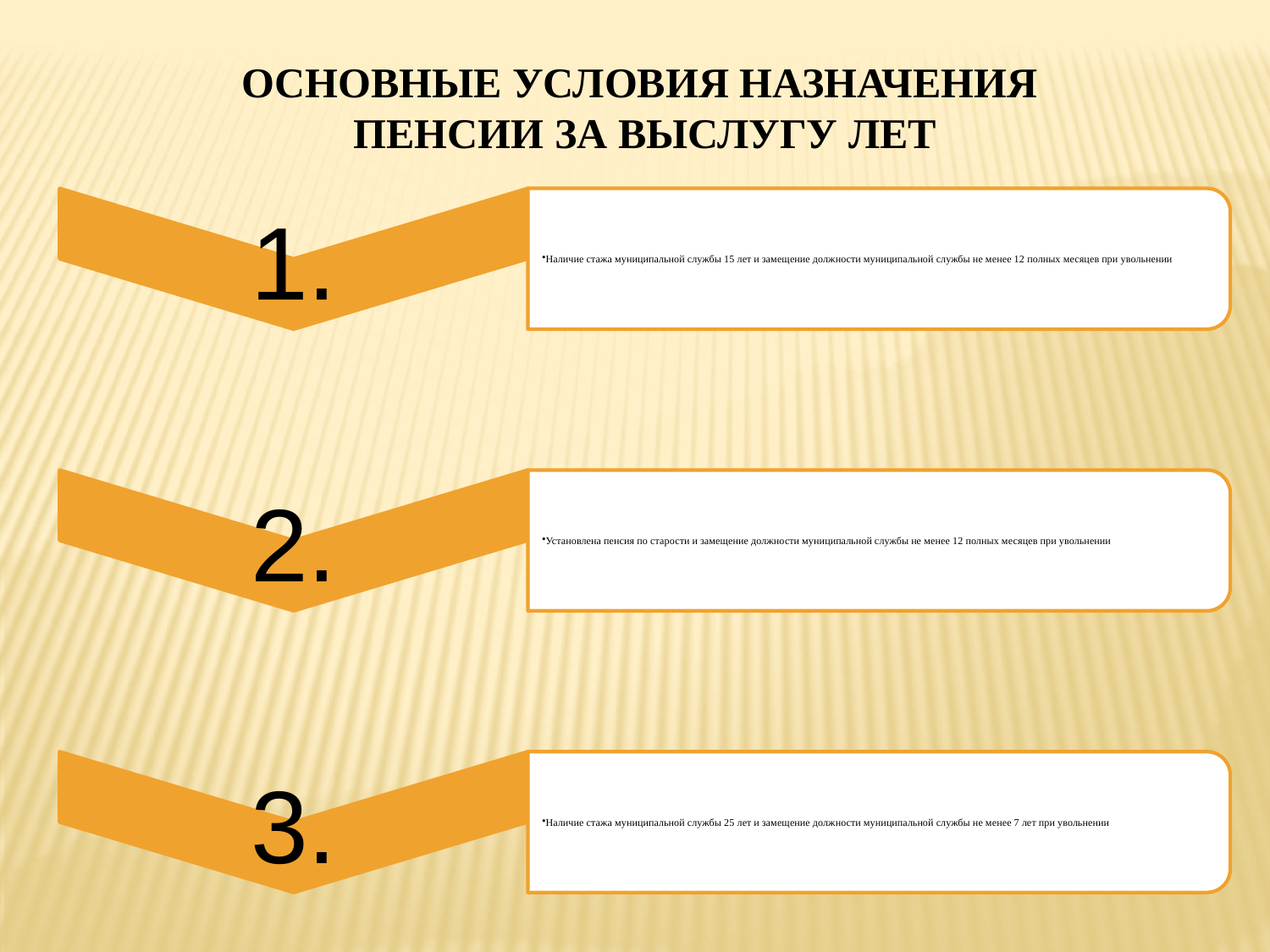

ОСНОВНЫЕ УСЛОВИЯ НАЗНАЧЕНИЯ
ПЕНСИИ ЗА ВЫСЛУГУ ЛЕТ
1.
Наличие стажа муниципальной службы 15 лет и замещение должности муниципальной службы не менее 12 полных месяцев при увольнении
2.
Установлена пенсия по старости и замещение должности муниципальной службы не менее 12 полных месяцев при увольнении
3.
Наличие стажа муниципальной службы 25 лет и замещение должности муниципальной службы не менее 7 лет при увольнении